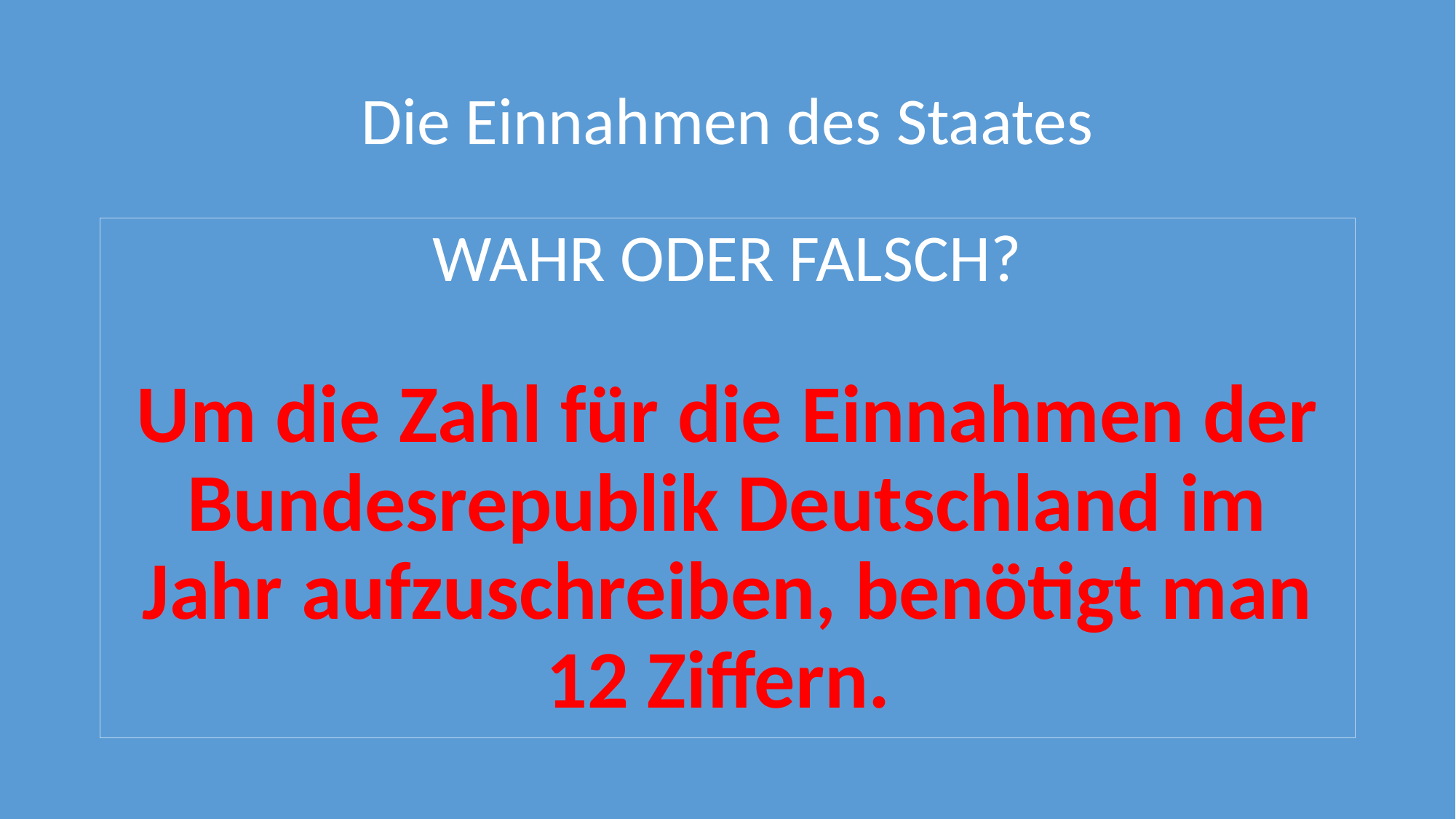

# Die Einnahmen des Staates
WAHR ODER FALSCH?

Um die Zahl für die Einnahmen der Bundesrepublik Deutschland im Jahr aufzuschreiben, benötigt man 12 Ziffern.